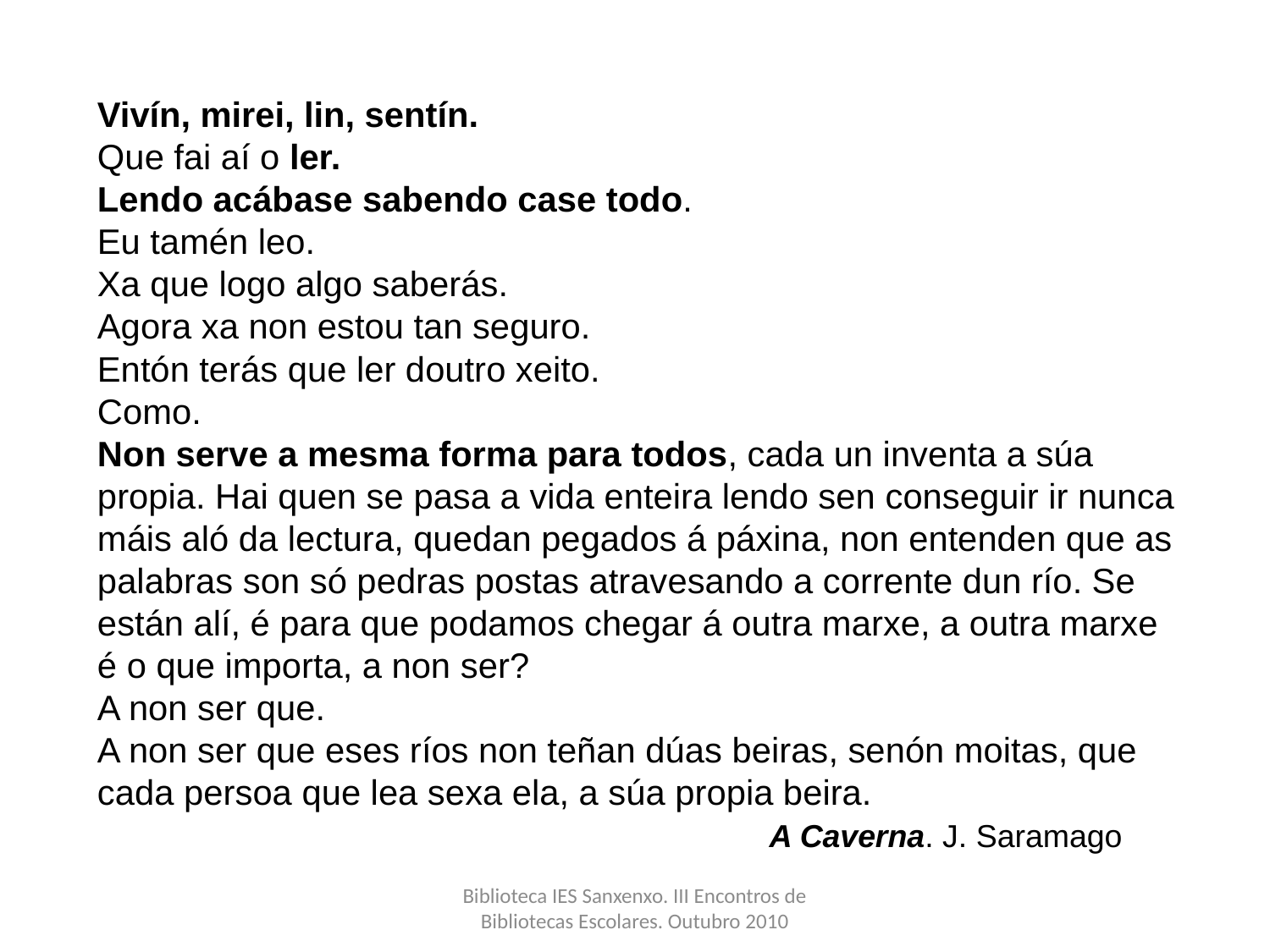

Vivín, mirei, lin, sentín.
Que fai aí o ler.
Lendo acábase sabendo case todo.
Eu tamén leo.
Xa que logo algo saberás.
Agora xa non estou tan seguro.
Entón terás que ler doutro xeito.
Como.
Non serve a mesma forma para todos, cada un inventa a súa propia. Hai quen se pasa a vida enteira lendo sen conseguir ir nunca máis aló da lectura, quedan pegados á páxina, non entenden que as palabras son só pedras postas atravesando a corrente dun río. Se están alí, é para que podamos chegar á outra marxe, a outra marxe é o que importa, a non ser?
A non ser que.
A non ser que eses ríos non teñan dúas beiras, senón moitas, que cada persoa que lea sexa ela, a súa propia beira.
                                                                     A Caverna. J. Saramago
Biblioteca IES Sanxenxo. III Encontros de Bibliotecas Escolares. Outubro 2010